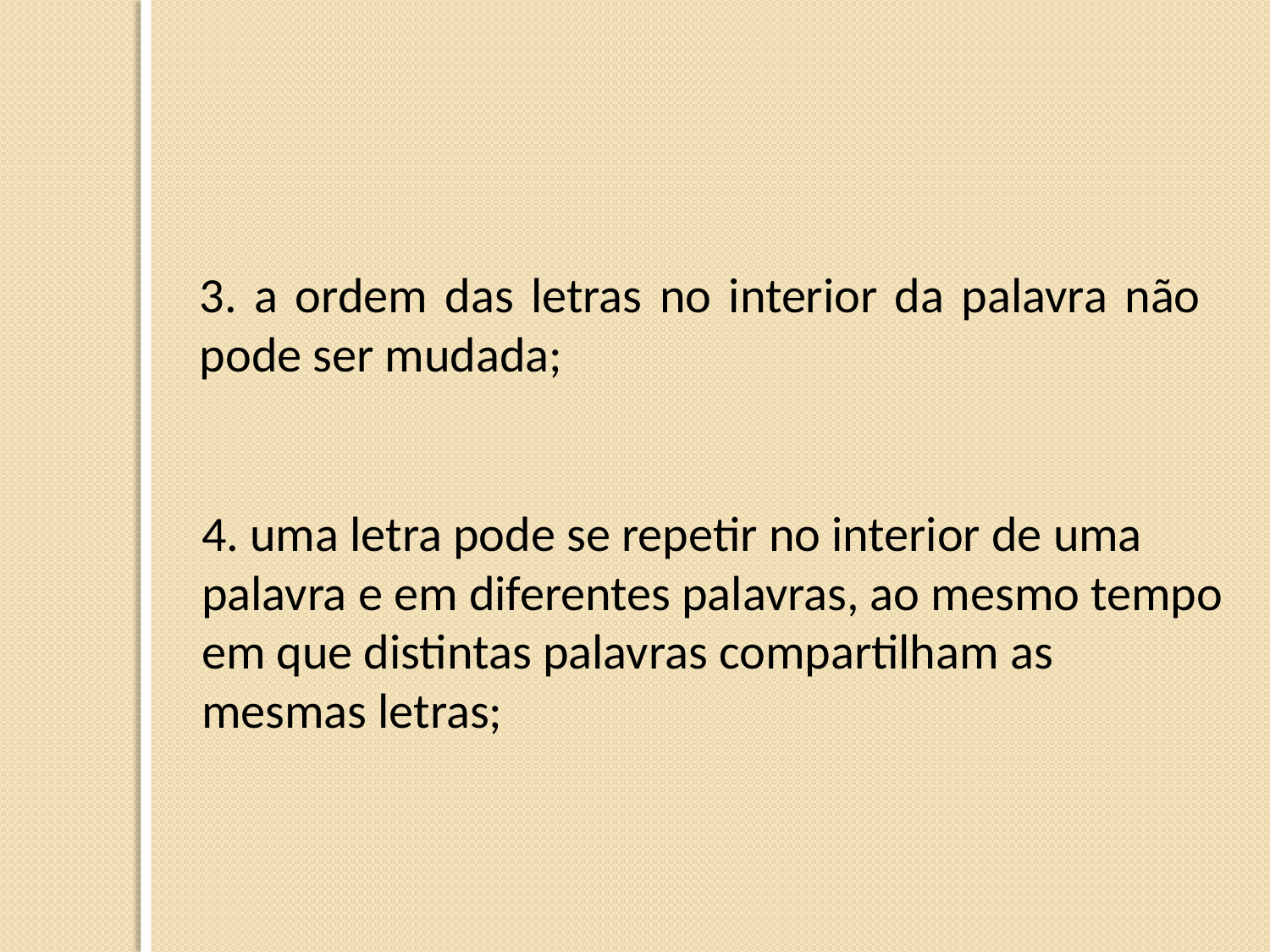

3. a ordem das letras no interior da palavra não pode ser mudada;

4. uma letra pode se repetir no interior de uma palavra e em diferentes palavras, ao mesmo tempo em que distintas palavras compartilham as mesmas letras;